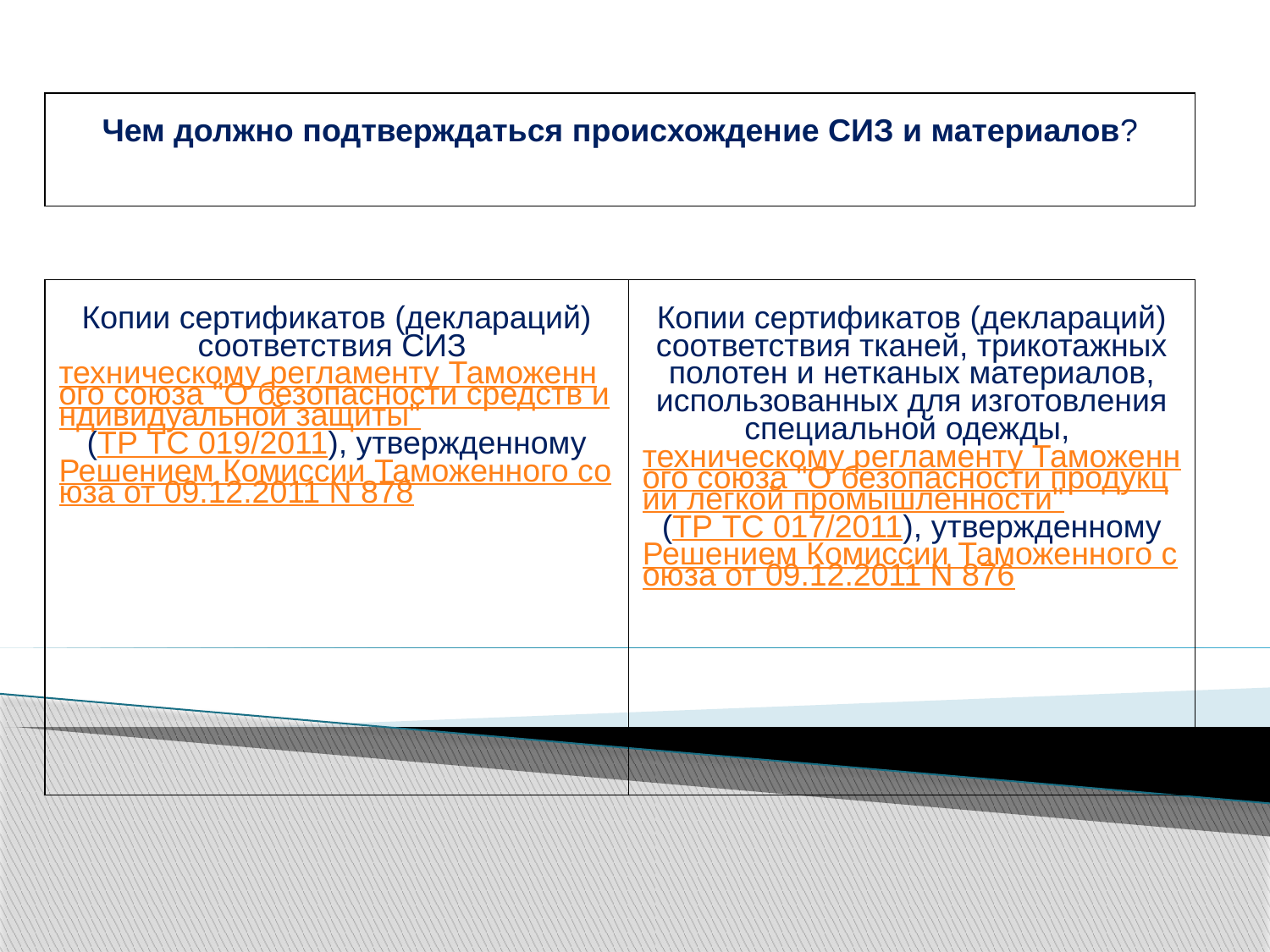

|  |  |
| --- | --- |
| Чем должно подтверждаться происхождение СИЗ и материалов? |  |
|  |  |
| Копии сертификатов (деклараций) соответствия СИЗ техническому регламенту Таможенного союза "О безопасности средств индивидуальной защиты" (ТР ТС 019/2011), утвержденному Решением Комиссии Таможенного союза от 09.12.2011 N 878 | Копии сертификатов (деклараций) соответствия тканей, трикотажных полотен и нетканых материалов, использованных для изготовления специальной одежды, техническому регламенту Таможенного союза "О безопасности продукции легкой промышленности" (ТР ТС 017/2011), утвержденному Решением Комиссии Таможенного союза от 09.12.2011 N 876 |